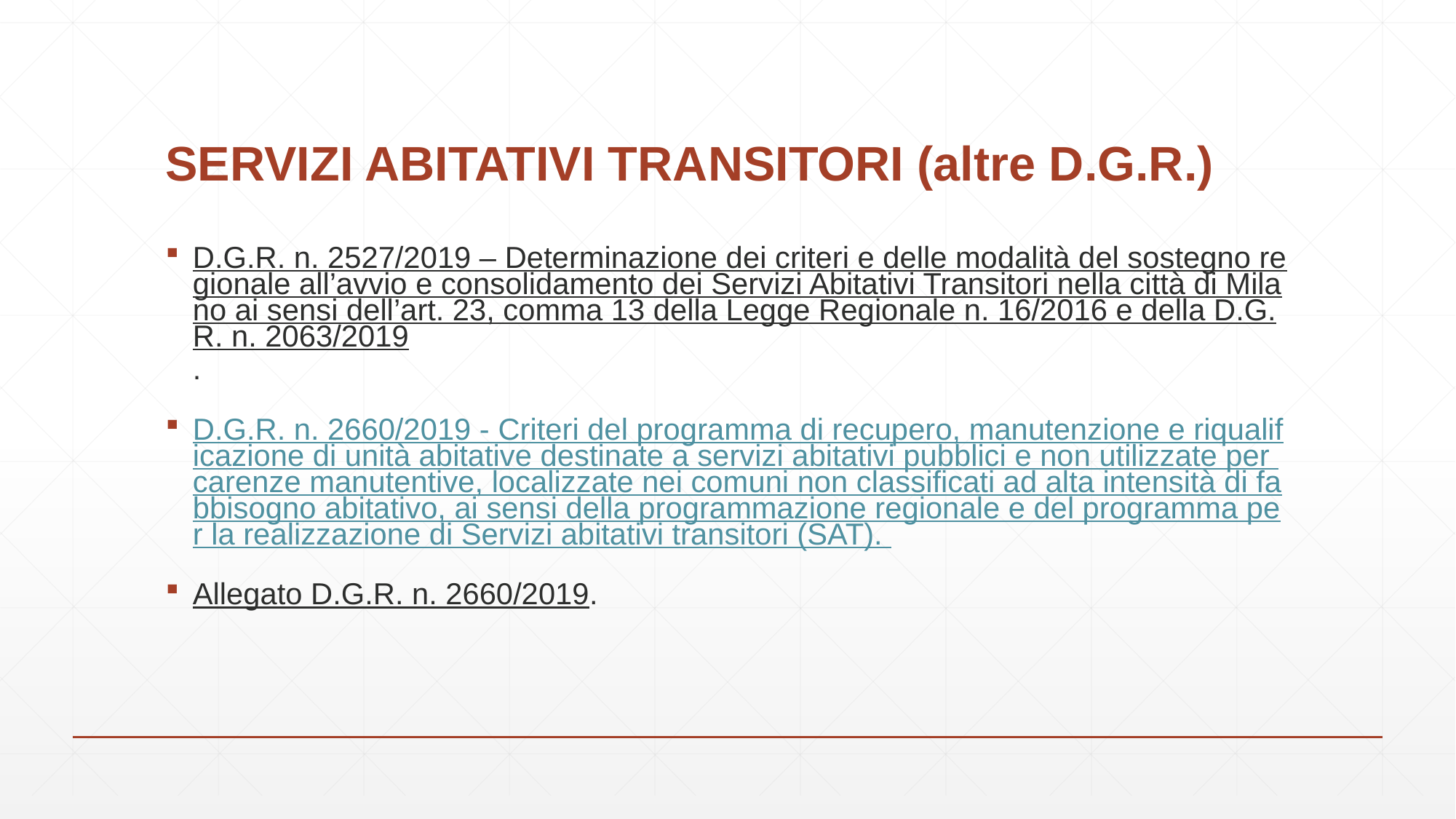

# SERVIZI ABITATIVI TRANSITORI (altre D.G.R.)
D.G.R. n. 2527/2019 – Determinazione dei criteri e delle modalità del sostegno regionale all’avvio e consolidamento dei Servizi Abitativi Transitori nella città di Milano ai sensi dell’art. 23, comma 13 della Legge Regionale n. 16/2016 e della D.G.R. n. 2063/2019.
D.G.R. n. 2660/2019 - Criteri del programma di recupero, manutenzione e riqualificazione di unità abitative destinate a servizi abitativi pubblici e non utilizzate per carenze manutentive, localizzate nei comuni non classificati ad alta intensità di fabbisogno abitativo, ai sensi della programmazione regionale e del programma per la realizzazione di Servizi abitativi transitori (SAT).
Allegato D.G.R. n. 2660/2019.